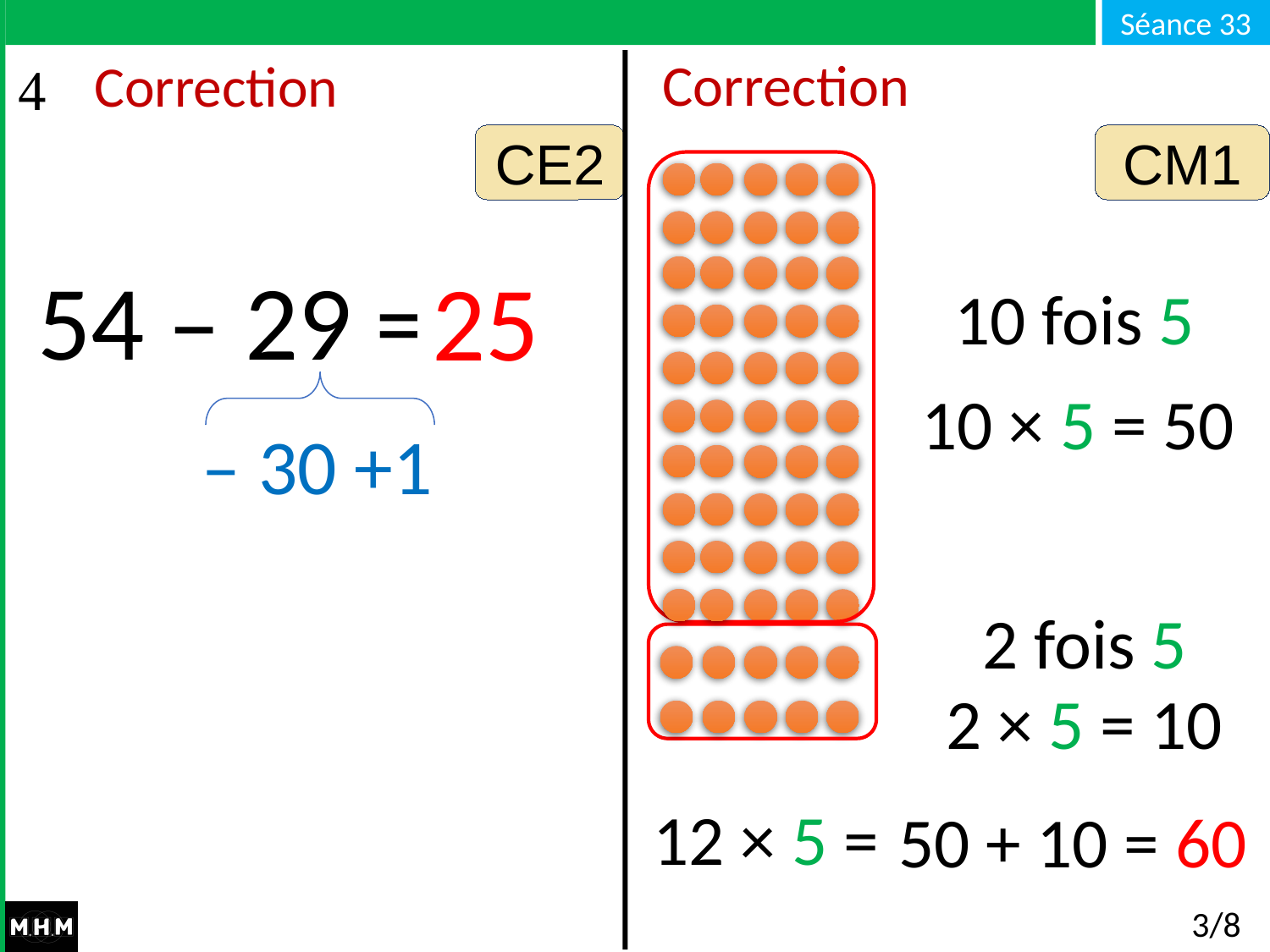

Correction
Correction
CE2
CM1

54 – 29 =
25

10 fois 5

10 × 5 = 50

– 30 +1

2 fois 5

2 × 5 = 10

12 × 5 = …
50 + 10 = 60
# 3/8